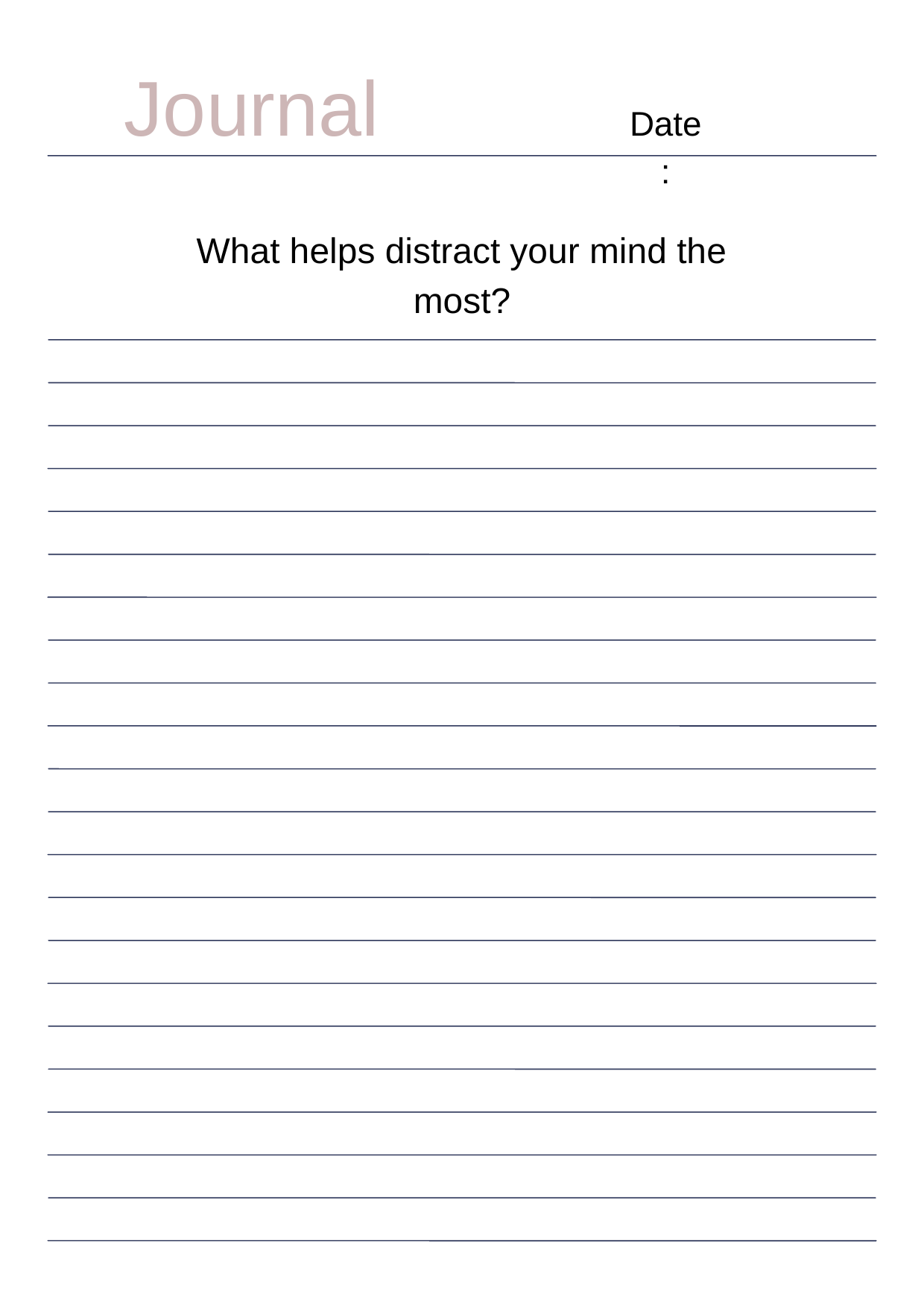

Journal
Date:

What helps distract your mind the most?